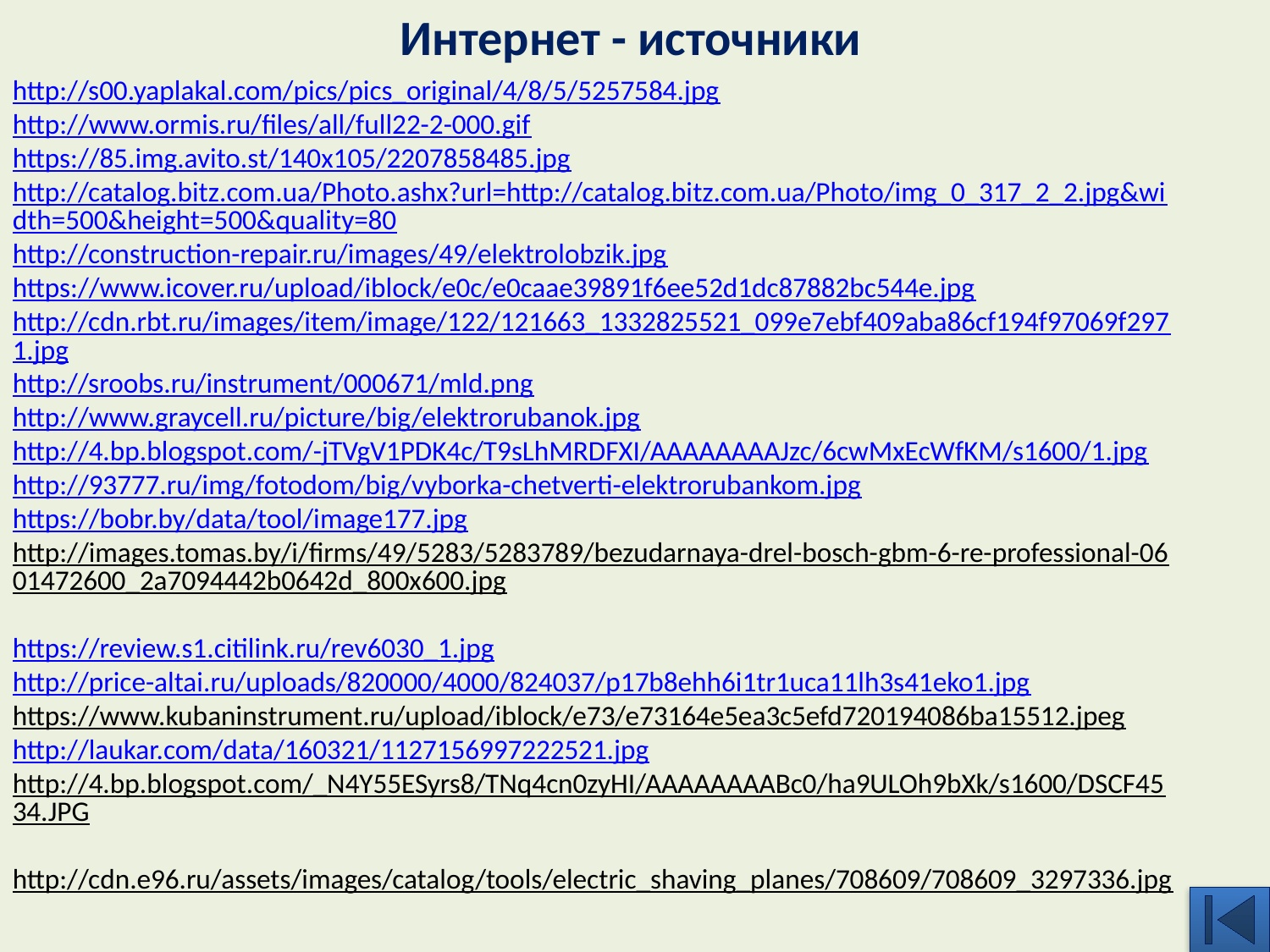

Интернет - источники
http://s00.yaplakal.com/pics/pics_original/4/8/5/5257584.jpg
http://www.ormis.ru/files/all/full22-2-000.gif
https://85.img.avito.st/140x105/2207858485.jpg
http://catalog.bitz.com.ua/Photo.ashx?url=http://catalog.bitz.com.ua/Photo/img_0_317_2_2.jpg&width=500&height=500&quality=80
http://construction-repair.ru/images/49/elektrolobzik.jpg
https://www.icover.ru/upload/iblock/e0c/e0caae39891f6ee52d1dc87882bc544e.jpg
http://cdn.rbt.ru/images/item/image/122/121663_1332825521_099e7ebf409aba86cf194f97069f2971.jpg
http://sroobs.ru/instrument/000671/mld.png
http://www.graycell.ru/picture/big/elektrorubanok.jpg
http://4.bp.blogspot.com/-jTVgV1PDK4c/T9sLhMRDFXI/AAAAAAAAJzc/6cwMxEcWfKM/s1600/1.jpg
http://93777.ru/img/fotodom/big/vyborka-chetverti-elektrorubankom.jpg
https://bobr.by/data/tool/image177.jpg
http://images.tomas.by/i/firms/49/5283/5283789/bezudarnaya-drel-bosch-gbm-6-re-professional-0601472600_2a7094442b0642d_800x600.jpg
https://review.s1.citilink.ru/rev6030_1.jpg
http://price-altai.ru/uploads/820000/4000/824037/p17b8ehh6i1tr1uca11lh3s41eko1.jpg
https://www.kubaninstrument.ru/upload/iblock/e73/e73164e5ea3c5efd720194086ba15512.jpeg
http://laukar.com/data/160321/1127156997222521.jpg
http://4.bp.blogspot.com/_N4Y55ESyrs8/TNq4cn0zyHI/AAAAAAAABc0/ha9ULOh9bXk/s1600/DSCF4534.JPG
http://cdn.e96.ru/assets/images/catalog/tools/electric_shaving_planes/708609/708609_3297336.jpg